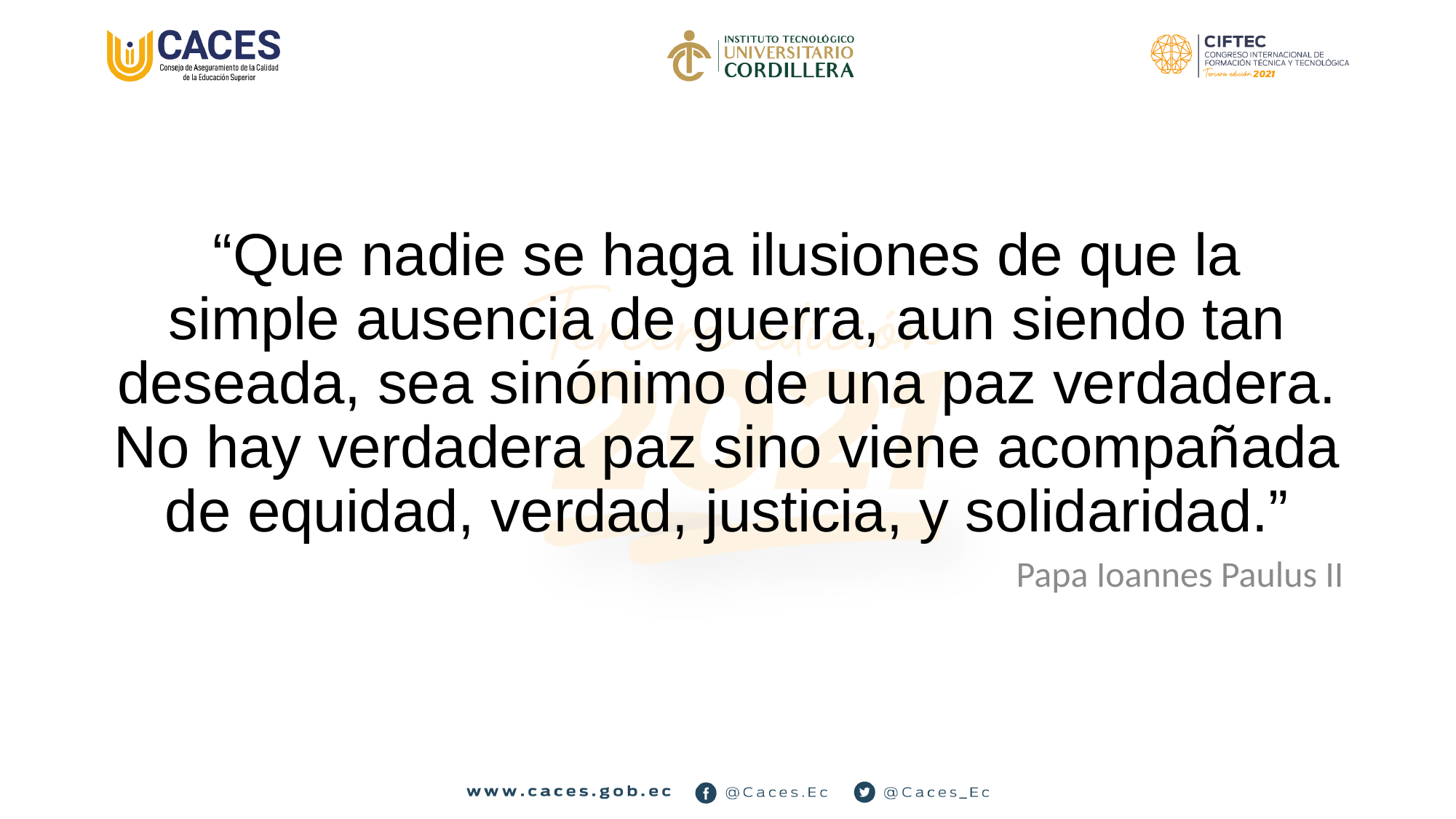

# “Que nadie se haga ilusiones de que la simple ausencia de guerra, aun siendo tan deseada, sea sinónimo de una paz verdadera. No hay verdadera paz sino viene acompañada de equidad, verdad, justicia, y solidaridad.”
Papa Ioannes Paulus II